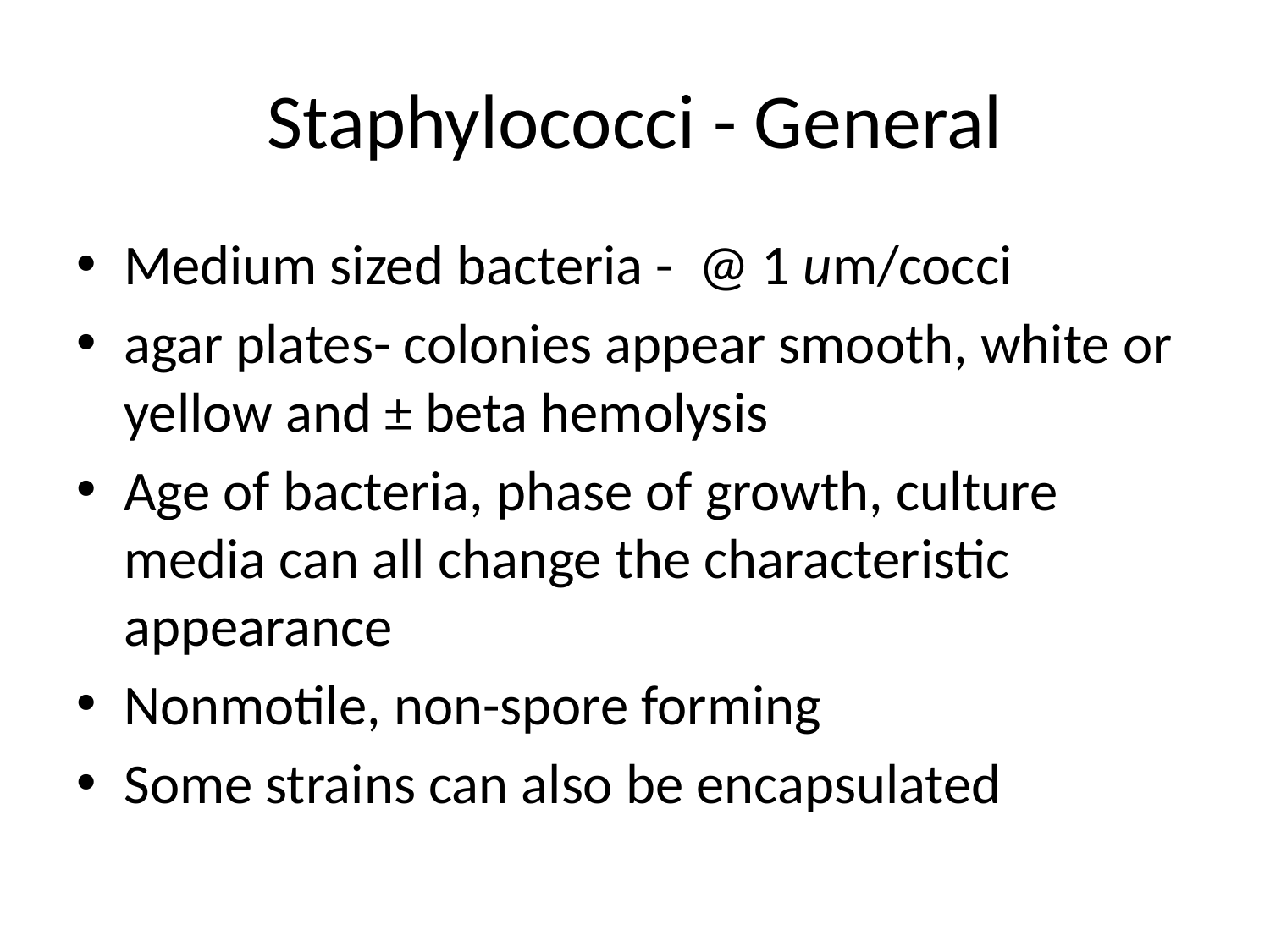

# Staphylococci - General
Medium sized bacteria -  @ 1 um/cocci
agar plates- colonies appear smooth, white or yellow and ± beta hemolysis
Age of bacteria, phase of growth, culture media can all change the characteristic appearance
Nonmotile, non-spore forming
Some strains can also be encapsulated